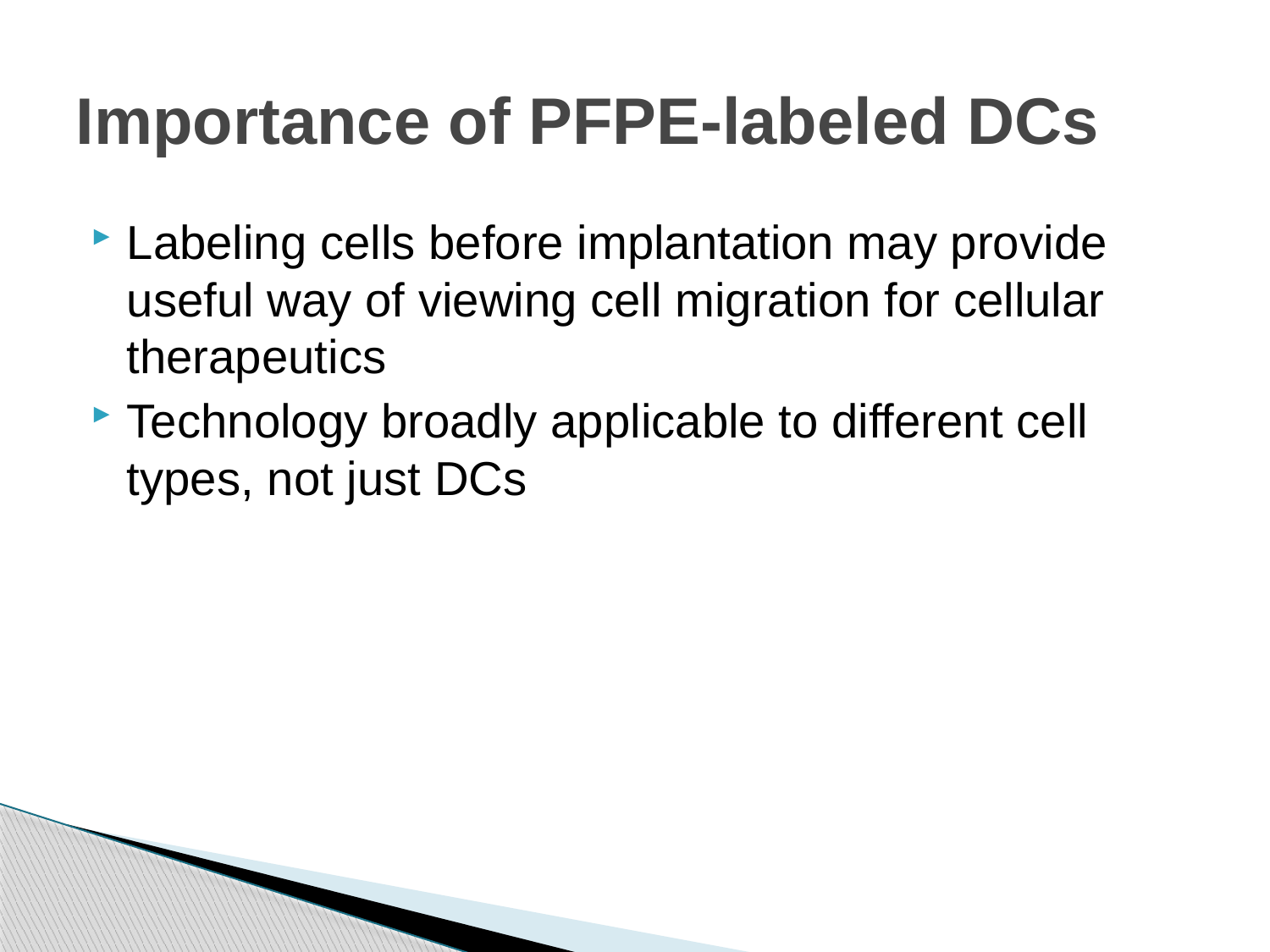

# Importance of PFPE-labeled DCs
Labeling cells before implantation may provide useful way of viewing cell migration for cellular therapeutics
Technology broadly applicable to different cell types, not just DCs